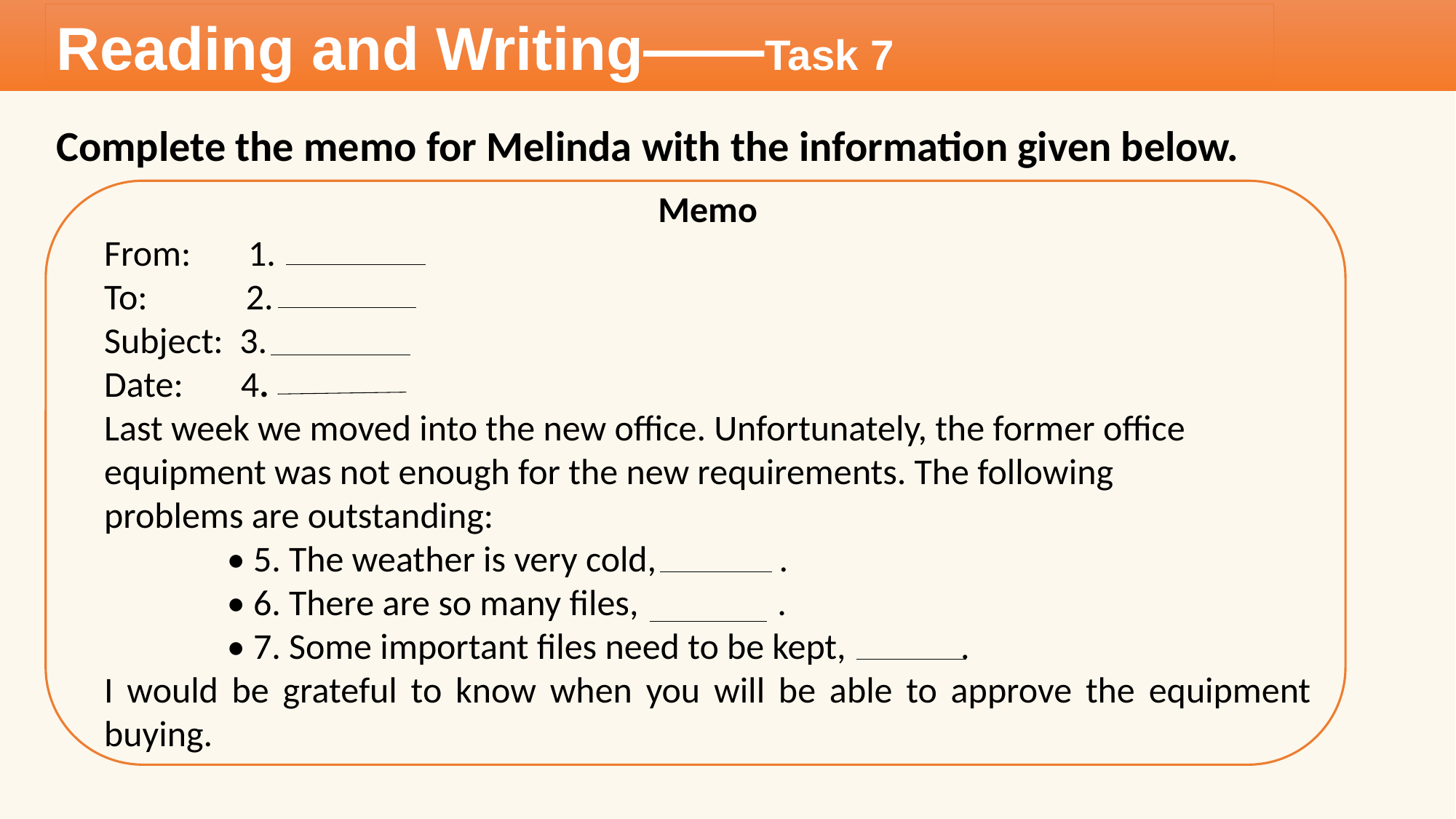

Reading and Writing——Task 7
Complete the memo for Melinda with the information given below.

Memo
From:       1.
To:            2.
Subject:  3.
Date:       4.
Last week we moved into the new office. Unfortunately, the former office
equipment was not enough for the new requirements. The following
problems are outstanding:
               • 5. The weather is very cold,               .
               • 6. There are so many files,                 .
               • 7. Some important files need to be kept,              .
I would be grateful to know when you will be able to approve the equipment buying.